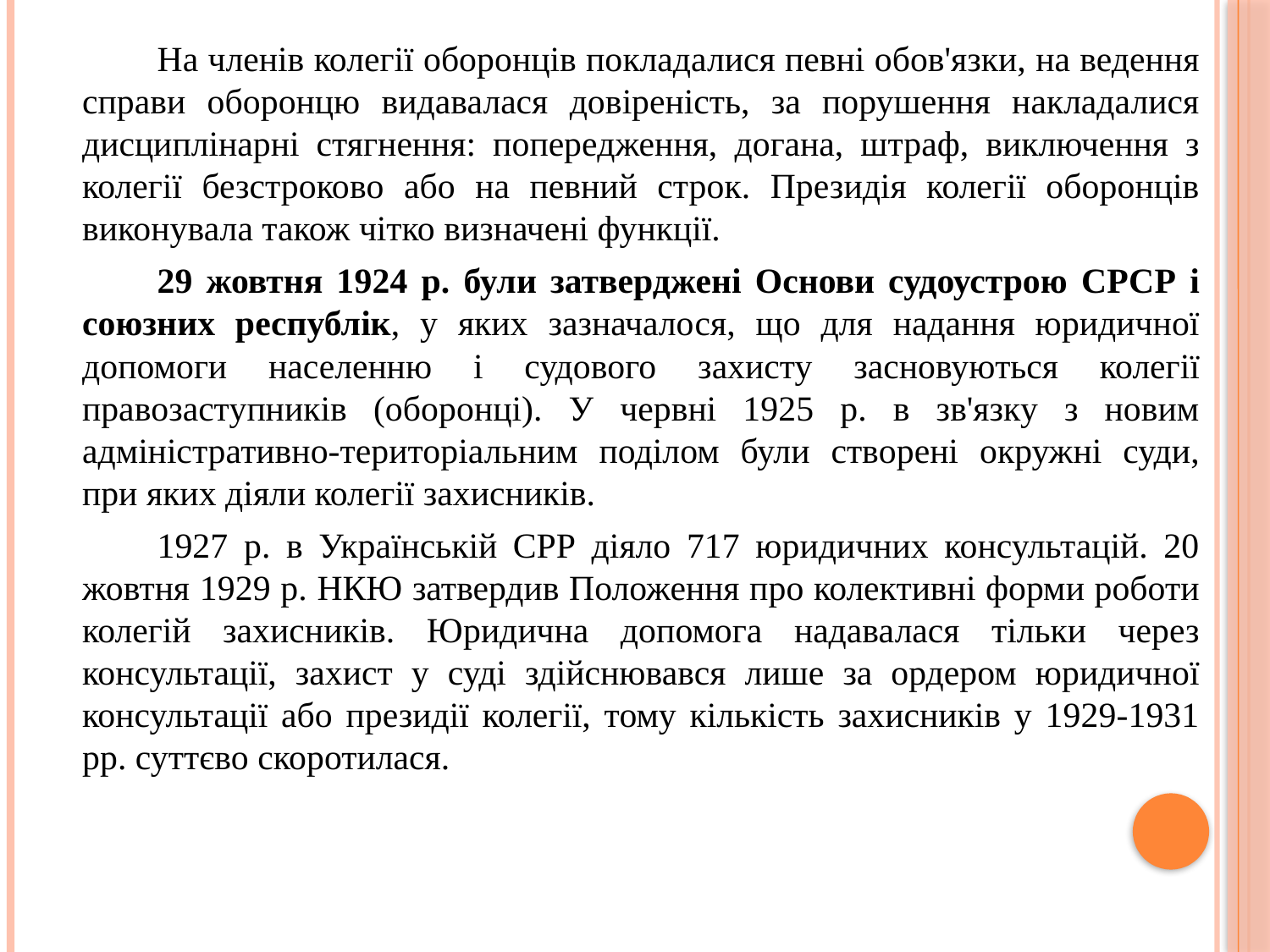

На членів колегії оборонців покладалися певні обов'язки, на ведення справи оборонцю видавалася довіреність, за порушення накладалися дисциплінарні стягнення: попередження, догана, штраф, виключення з колегії безстроково або на певний строк. Президія колегії оборонців виконувала також чітко визначені функції.
29 жовтня 1924 р. були затверджені Основи судоустрою СРСР і союзних республік, у яких зазначалося, що для надання юридичної допомоги населенню і судового захисту засновуються колегії правозаступників (оборонці). У червні 1925 р. в зв'язку з новим адміністративно-територіальним поділом були створені окружні суди, при яких діяли колегії захисників.
1927 р. в Українській СРР діяло 717 юридичних консультацій. 20 жовтня 1929 р. НКЮ затвердив Положення про колективні форми роботи колегій захисників. Юридична допомога надавалася тільки через консультації, захист у суді здійснювався лише за ордером юридичної консультації або президії колегії, тому кількість захисників у 1929-1931 pp. суттєво скоротилася.